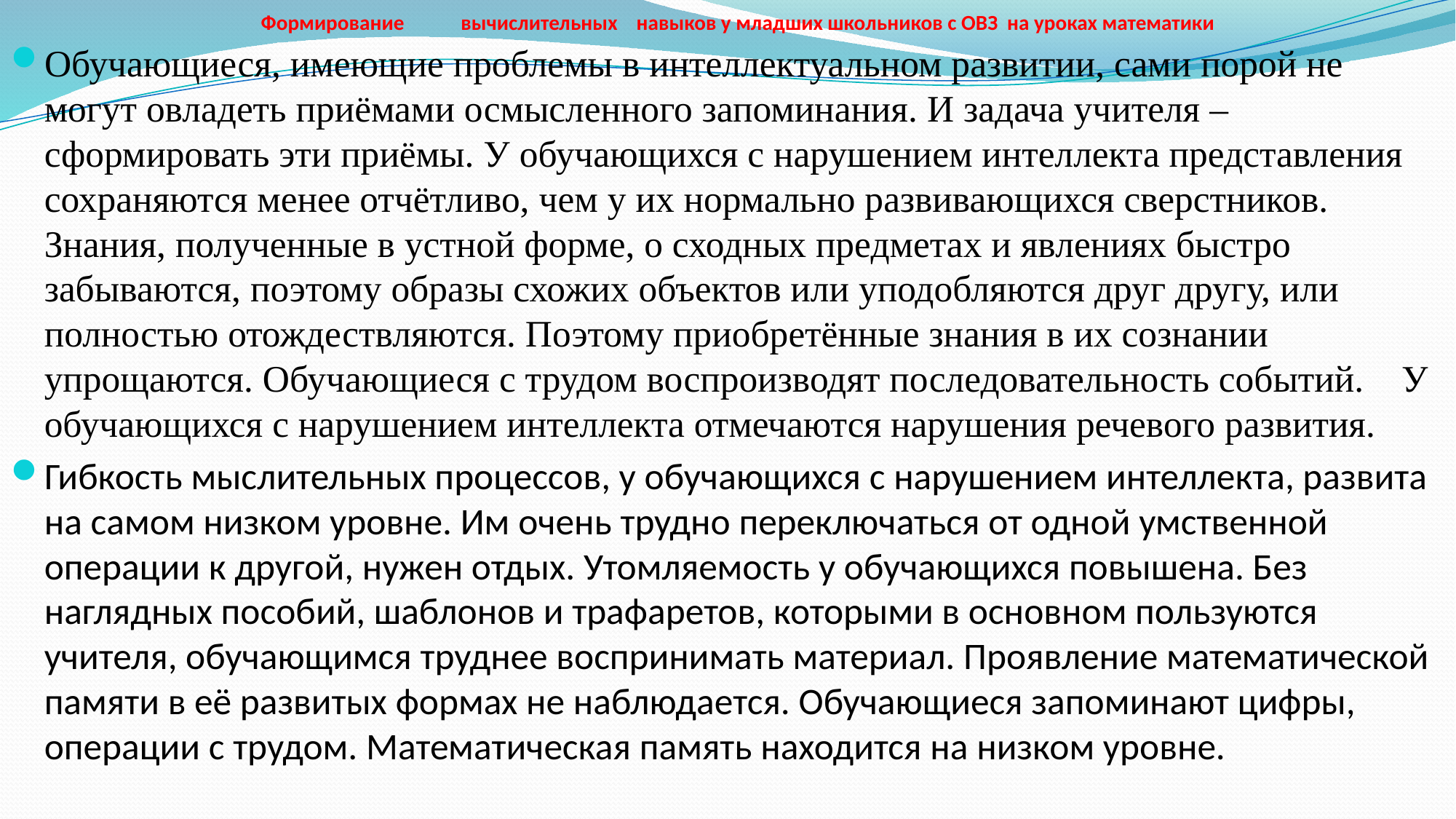

# Формирование            вычислительных    навыков у младших школьников с ОВЗ  на уроках математики
Обучающиеся, имеющие проблемы в интеллектуальном развитии, сами порой не могут овладеть приёмами осмысленного запоминания. И задача учителя – сформировать эти приёмы. У обучающихся с нарушением интеллекта представления сохраняются менее отчётливо, чем у их нормально развивающихся сверстников. Знания, полученные в устной форме, о сходных предметах и явлениях быстро забываются, поэтому образы схожих объектов или уподобляются друг другу, или полностью отождествляются. Поэтому приобретённые знания в их сознании упрощаются. Обучающиеся с трудом воспроизводят последовательность событий.    У обучающихся с нарушением интеллекта отмечаются нарушения речевого развития.
Гибкость мыслительных процессов, у обучающихся с нарушением интеллекта, развита на самом низком уровне. Им очень трудно переключаться от одной умственной операции к другой, нужен отдых. Утомляемость у обучающихся повышена. Без наглядных пособий, шаблонов и трафаретов, которыми в основном пользуются учителя, обучающимся труднее воспринимать материал. Проявление математической памяти в её развитых формах не наблюдается. Обучающиеся запоминают цифры, операции с трудом. Математическая память находится на низком уровне.